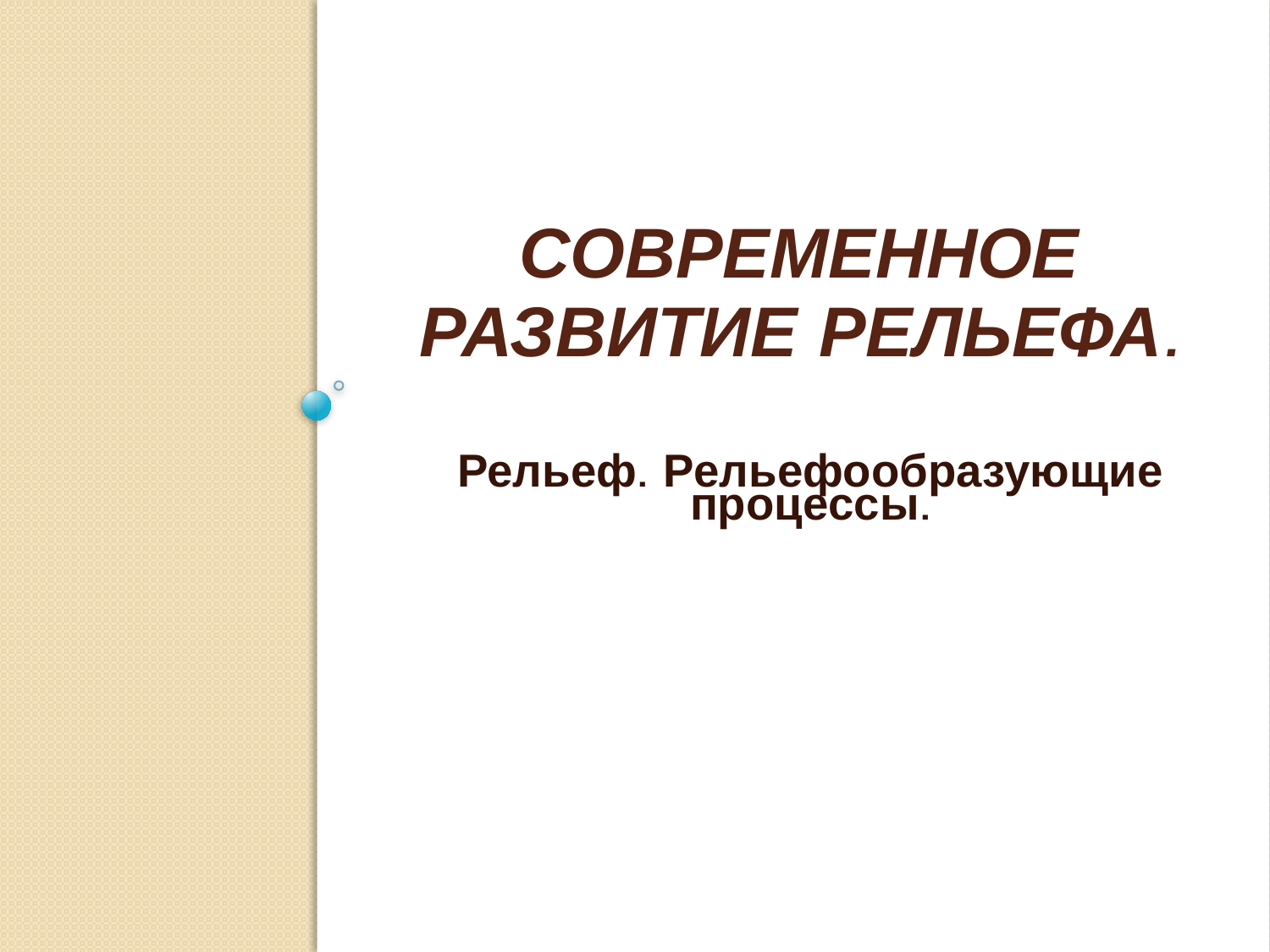

# Современное развитие рельефа.
Рельеф. Рельефообразующие процессы.